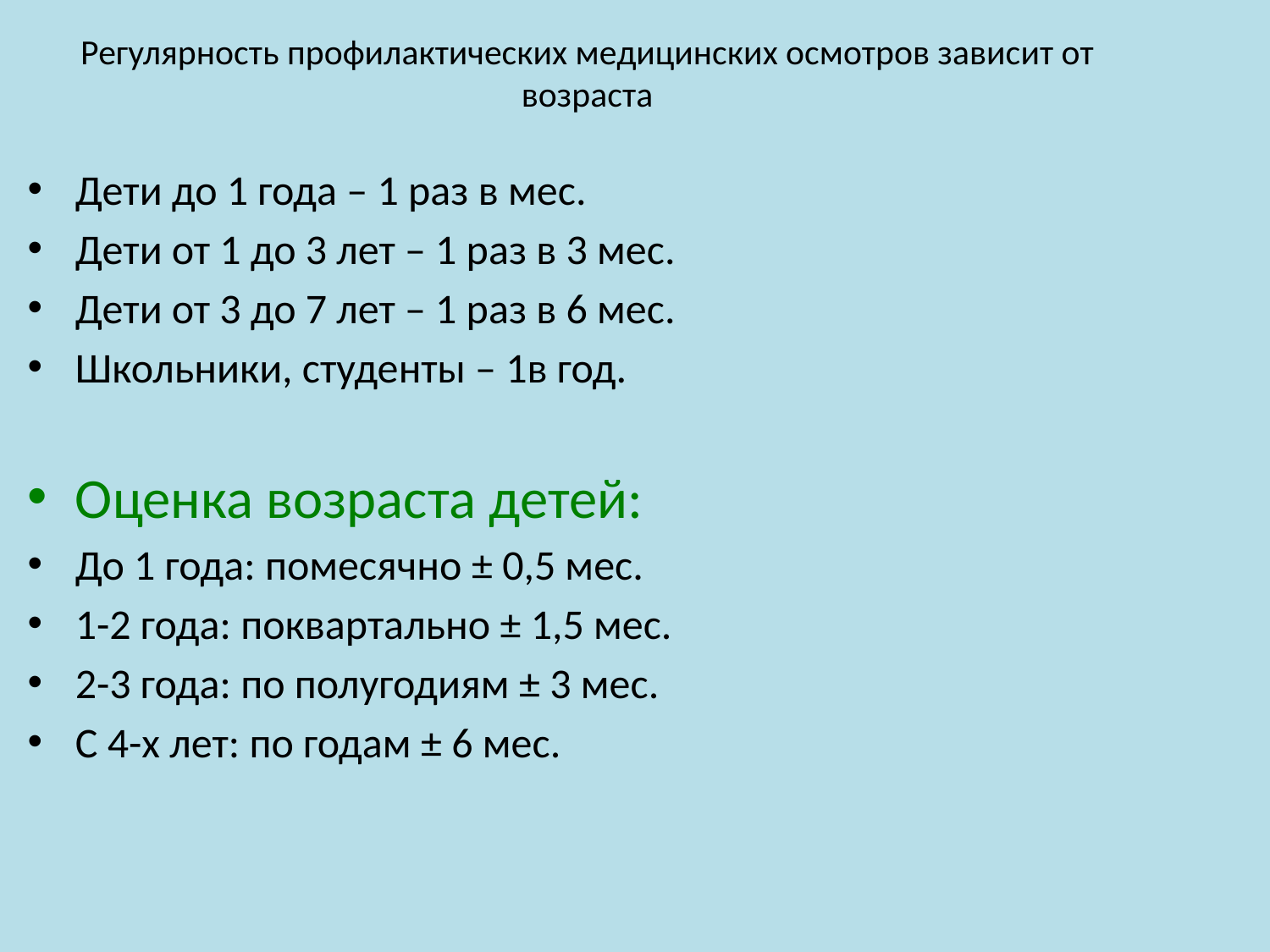

# Регулярность профилактических медицинских осмотров зависит от возраста
Дети до 1 года – 1 раз в мес.
Дети от 1 до 3 лет – 1 раз в 3 мес.
Дети от 3 до 7 лет – 1 раз в 6 мес.
Школьники, студенты – 1в год.

Оценка возраста детей:
До 1 года: помесячно ± 0,5 мес.
1-2 года: поквартально ± 1,5 мес.
2-3 года: по полугодиям ± 3 мес.
С 4-х лет: по годам ± 6 мес.